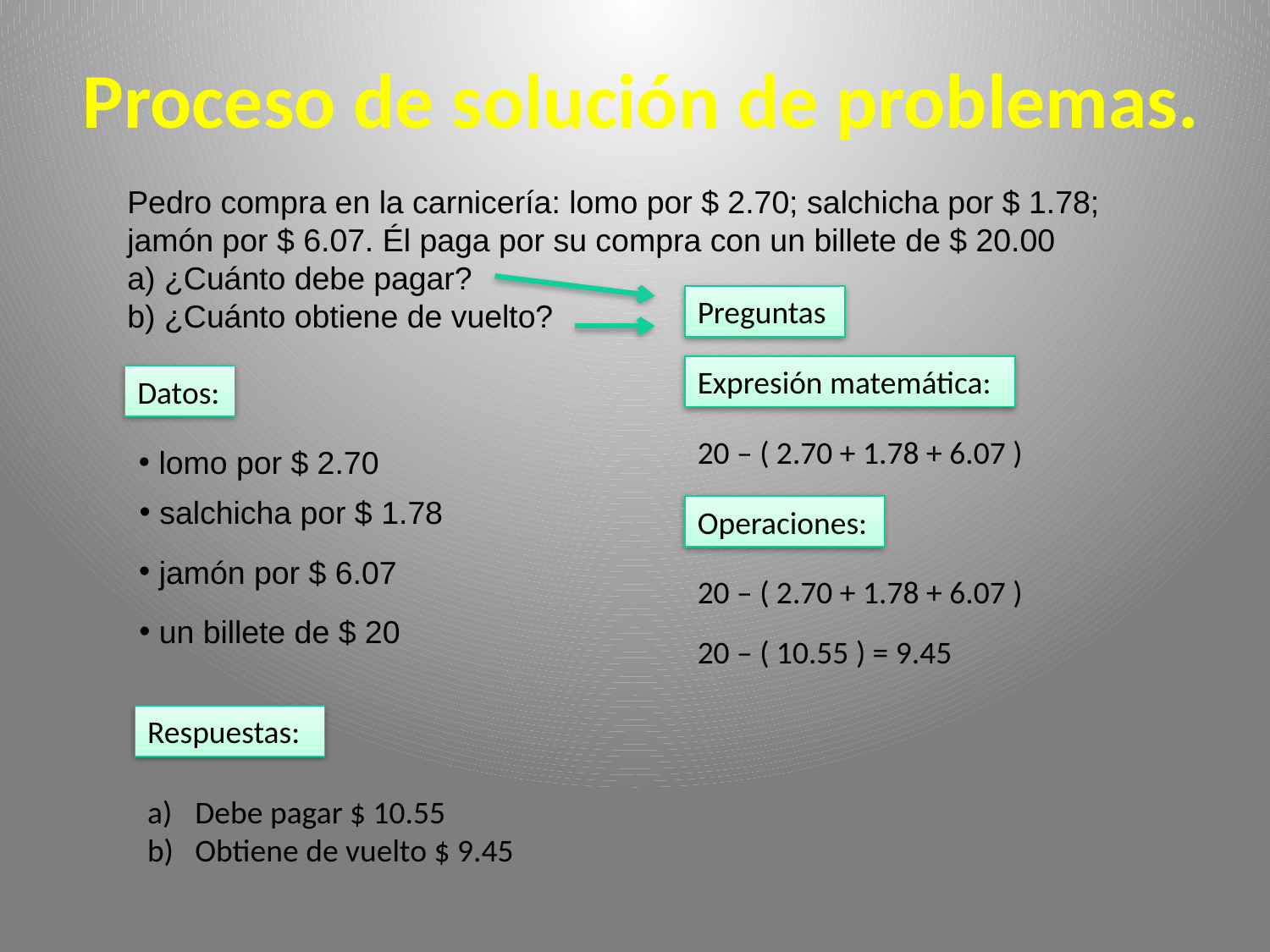

Proceso de solución de problemas.
Pedro compra en la carnicería: lomo por $ 2.70; salchicha por $ 1.78; jamón por $ 6.07. Él paga por su compra con un billete de $ 20.00
a) ¿Cuánto debe pagar?
b) ¿Cuánto obtiene de vuelto?
Preguntas
Expresión matemática:
Datos:
20 – ( 2.70 + 1.78 + 6.07 )
 lomo por $ 2.70
 salchicha por $ 1.78
Operaciones:
 jamón por $ 6.07
20 – ( 2.70 + 1.78 + 6.07 )
 un billete de $ 20
20 – ( 10.55 ) = 9.45

Respuestas:
Debe pagar $ 10.55
Obtiene de vuelto $ 9.45